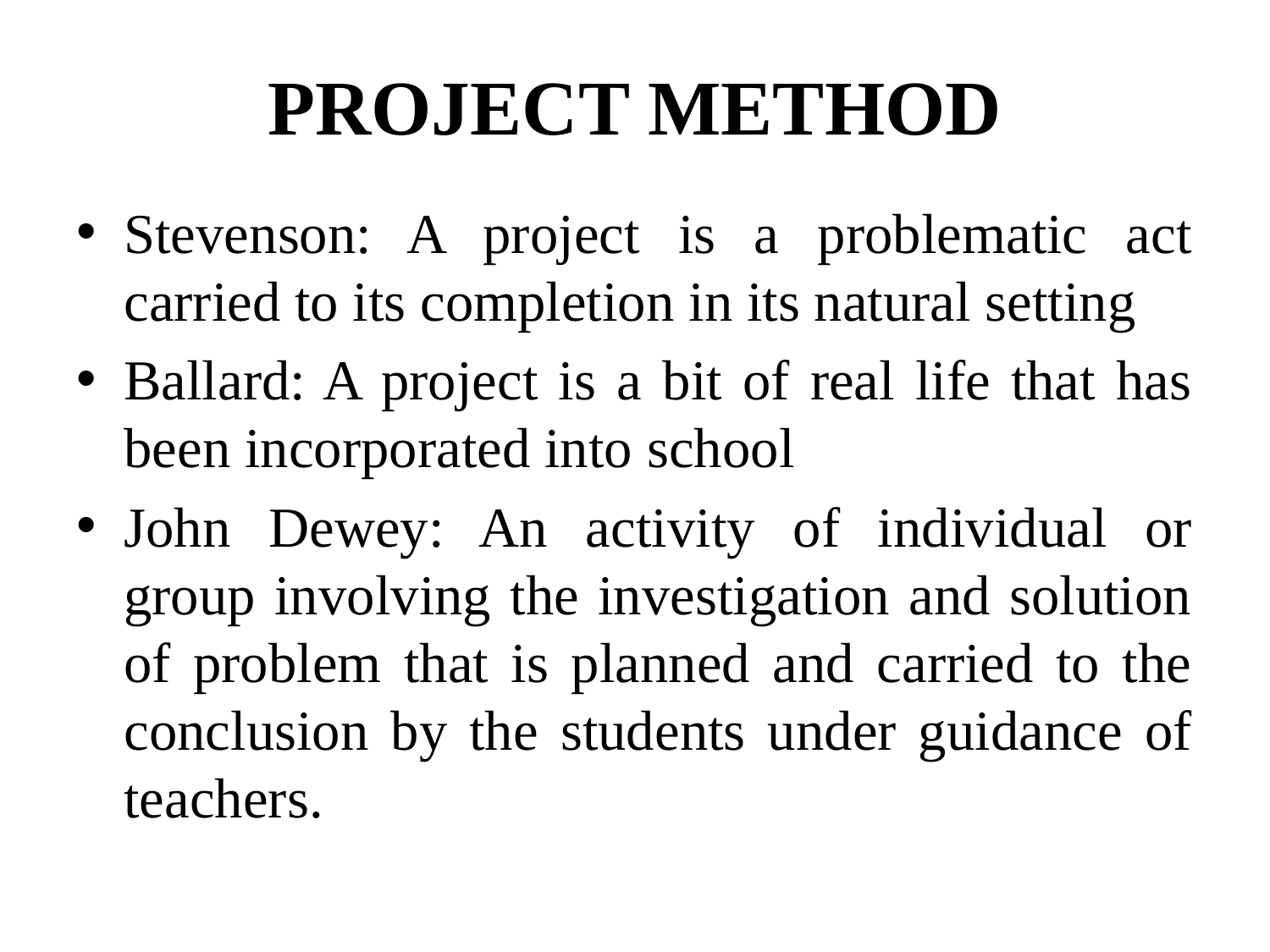

# PROJECT METHOD
Stevenson: A project is a problematic act carried to its completion in its natural setting
Ballard: A project is a bit of real life that has been incorporated into school
John Dewey: An activity of individual or group involving the investigation and solution of problem that is planned and carried to the conclusion by the students under guidance of teachers.